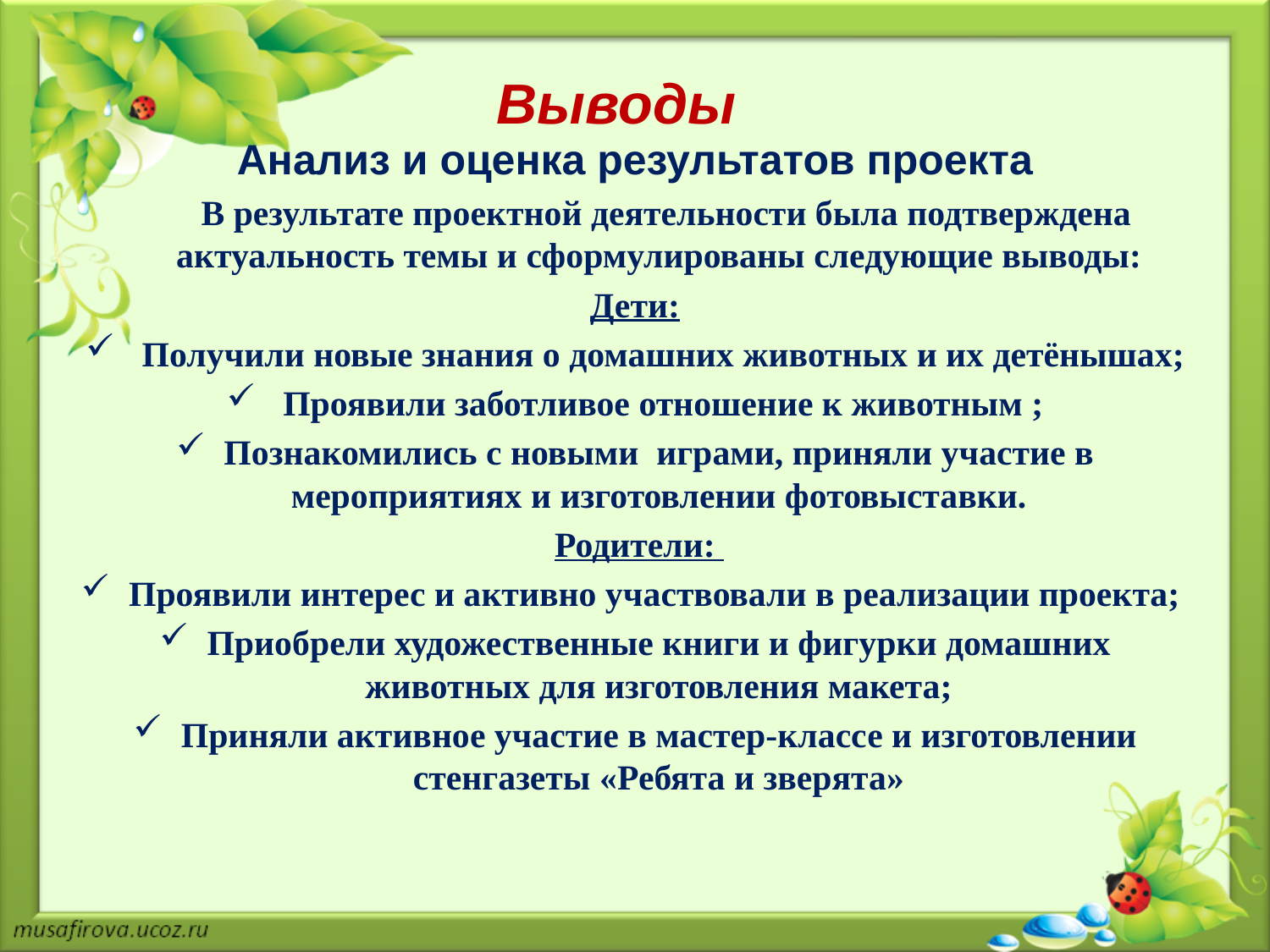

# Выводы
Анализ и оценка результатов проекта
       В результате проектной деятельности была подтверждена актуальность темы и сформулированы следующие выводы:
Дети:
 Получили новые знания о домашних животных и их детёнышах;
 Проявили заботливое отношение к животным ;
Познакомились с новыми  играми, приняли участие в мероприятиях и изготовлении фотовыставки.
 Родители:
Проявили интерес и активно участвовали в реализации проекта;
Приобрели художественные книги и фигурки домашних животных для изготовления макета;
Приняли активное участие в мастер-классе и изготовлении стенгазеты «Ребята и зверята»